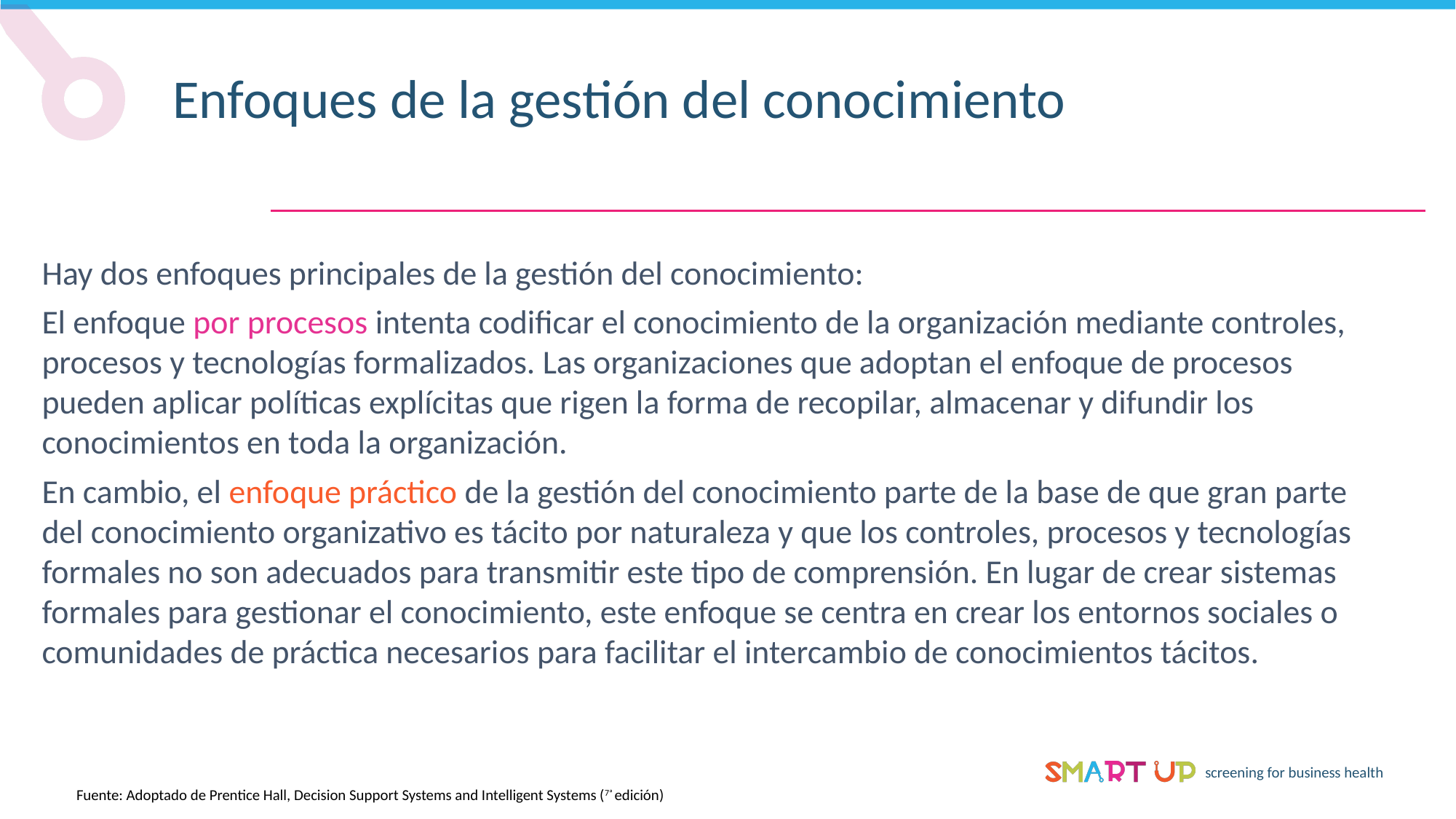

Enfoques de la gestión del conocimiento
Hay dos enfoques principales de la gestión del conocimiento:
El enfoque por procesos intenta codificar el conocimiento de la organización mediante controles, procesos y tecnologías formalizados. Las organizaciones que adoptan el enfoque de procesos pueden aplicar políticas explícitas que rigen la forma de recopilar, almacenar y difundir los conocimientos en toda la organización.
En cambio, el enfoque práctico de la gestión del conocimiento parte de la base de que gran parte del conocimiento organizativo es tácito por naturaleza y que los controles, procesos y tecnologías formales no son adecuados para transmitir este tipo de comprensión. En lugar de crear sistemas formales para gestionar el conocimiento, este enfoque se centra en crear los entornos sociales o comunidades de práctica necesarios para facilitar el intercambio de conocimientos tácitos.
Fuente: Adoptado de Prentice Hall, Decision Support Systems and Intelligent Systems (7ª edición)